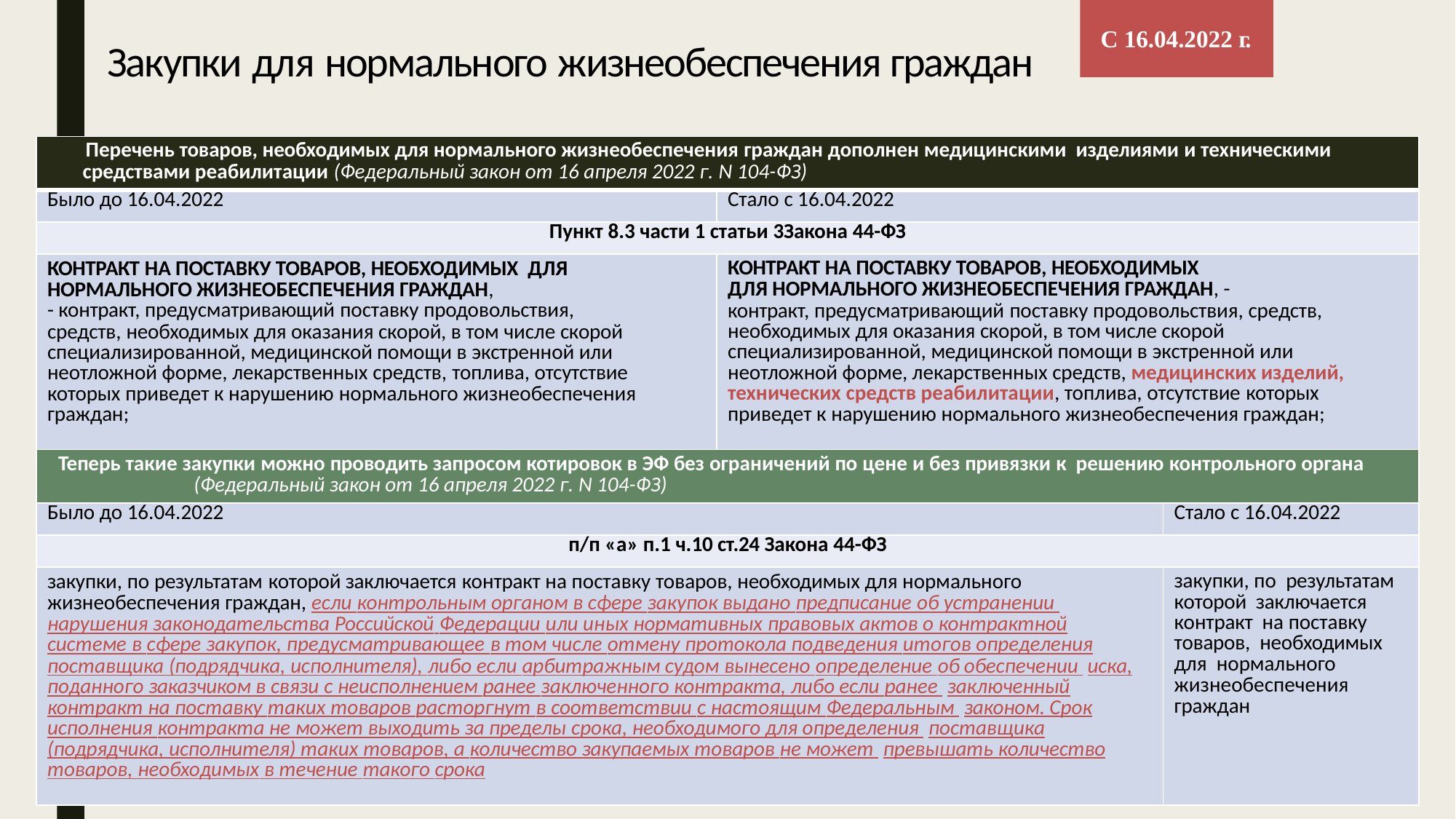

С 16.04.2022 г.
# Закупки для нормального жизнеобеспечения граждан
| Перечень товаров, необходимых для нормального жизнеобеспечения граждан дополнен медицинскими изделиями и техническими средствами реабилитации (Федеральный закон от 16 апреля 2022 г. N 104-ФЗ) |  |  |
| --- | --- | --- |
| Было до 16.04.2022 | Стало с 16.04.2022 |  |
| Пункт 8.3 части 1 статьи 3Закона 44-ФЗ |  |  |
| КОНТРАКТ НА ПОСТАВКУ ТОВАРОВ, НЕОБХОДИМЫХ ДЛЯ НОРМАЛЬНОГО ЖИЗНЕОБЕСПЕЧЕНИЯ ГРАЖДАН, - контракт, предусматривающий поставку продовольствия, средств, необходимых для оказания скорой, в том числе скорой специализированной, медицинской помощи в экстренной или неотложной форме, лекарственных средств, топлива, отсутствие которых приведет к нарушению нормального жизнеобеспечения граждан; | КОНТРАКТ НА ПОСТАВКУ ТОВАРОВ, НЕОБХОДИМЫХ ДЛЯ НОРМАЛЬНОГО ЖИЗНЕОБЕСПЕЧЕНИЯ ГРАЖДАН, - контракт, предусматривающий поставку продовольствия, средств, необходимых для оказания скорой, в том числе скорой специализированной, медицинской помощи в экстренной или неотложной форме, лекарственных средств, медицинских изделий, технических средств реабилитации, топлива, отсутствие которых приведет к нарушению нормального жизнеобеспечения граждан; |  |
| Теперь такие закупки можно проводить запросом котировок в ЭФ без ограничений по цене и без привязки к решению контрольного органа (Федеральный закон от 16 апреля 2022 г. N 104-ФЗ) |  |  |
| Было до 16.04.2022 |  | Стало с 16.04.2022 |
| п/п «а» п.1 ч.10 ст.24 Закона 44-ФЗ |  |  |
| закупки, по результатам которой заключается контракт на поставку товаров, необходимых для нормального жизнеобеспечения граждан, если контрольным органом в сфере закупок выдано предписание об устранении нарушения законодательства Российской Федерации или иных нормативных правовых актов о контрактной системе в сфере закупок, предусматривающее в том числе отмену протокола подведения итогов определения поставщика (подрядчика, исполнителя), либо если арбитражным судом вынесено определение об обеспечении иска, поданного заказчиком в связи с неисполнением ранее заключенного контракта, либо если ранее заключенный контракт на поставку таких товаров расторгнут в соответствии с настоящим Федеральным законом. Срок исполнения контракта не может выходить за пределы срока, необходимого для определения поставщика (подрядчика, исполнителя) таких товаров, а количество закупаемых товаров не может превышать количество товаров, необходимых в течение такого срока |  | закупки, по результатам которой заключается контракт на поставку товаров, необходимых для нормального жизнеобеспечения граждан |